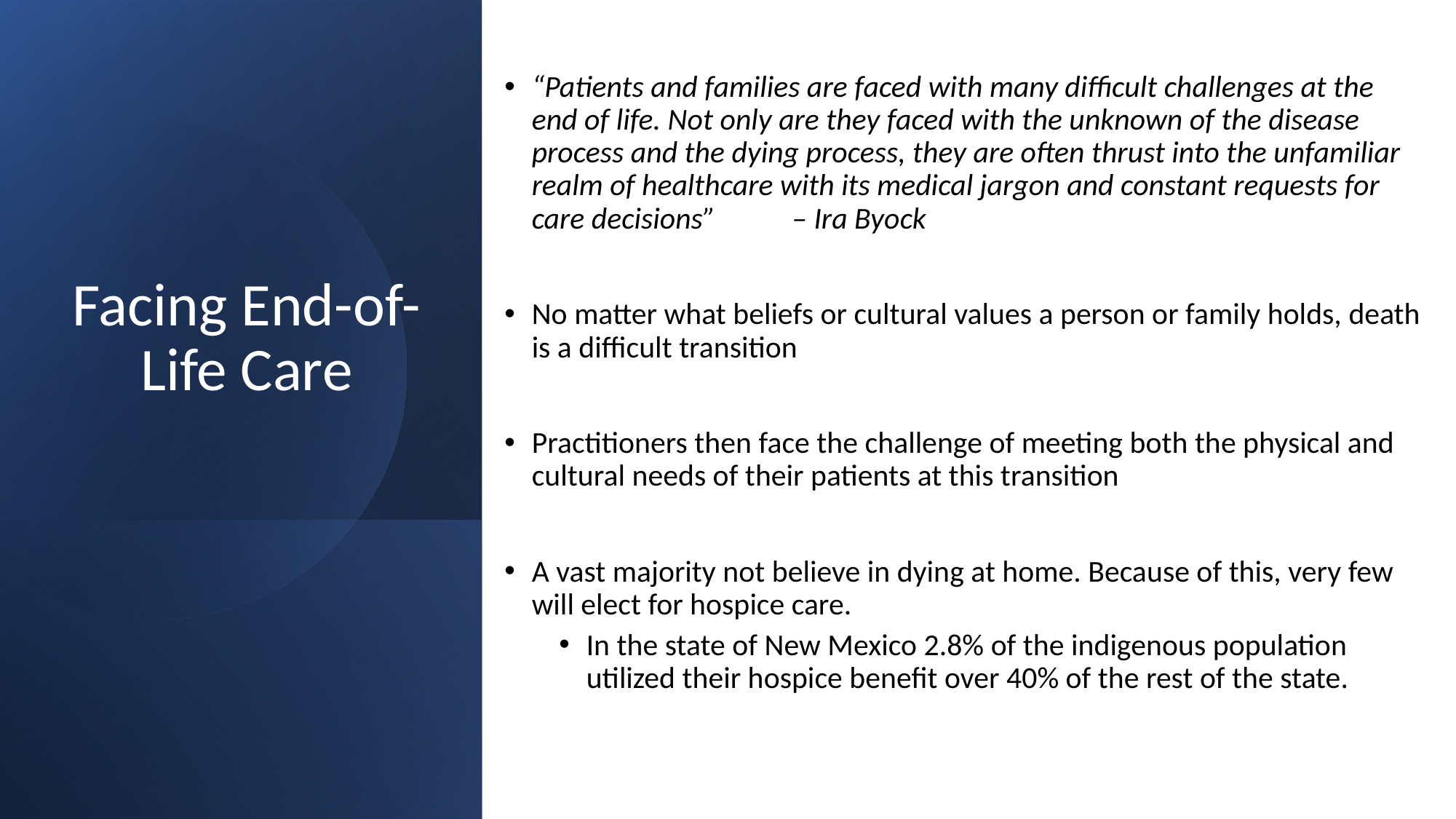

“Patients and families are faced with many difficult challenges at the end of life. Not only are they faced with the unknown of the disease process and the dying process, they are often thrust into the unfamiliar realm of healthcare with its medical jargon and constant requests for care decisions”           – Ira Byock

No matter what beliefs or cultural values a person or family holds, death is a difficult transition

Practitioners then face the challenge of meeting both the physical and cultural needs of their patients at this transition

A vast majority not believe in dying at home. Because of this, very few will elect for hospice care.
In the state of New Mexico 2.8% of the indigenous population utilized their hospice benefit over 40% of the rest of the state.

# Facing End-of-Life Care